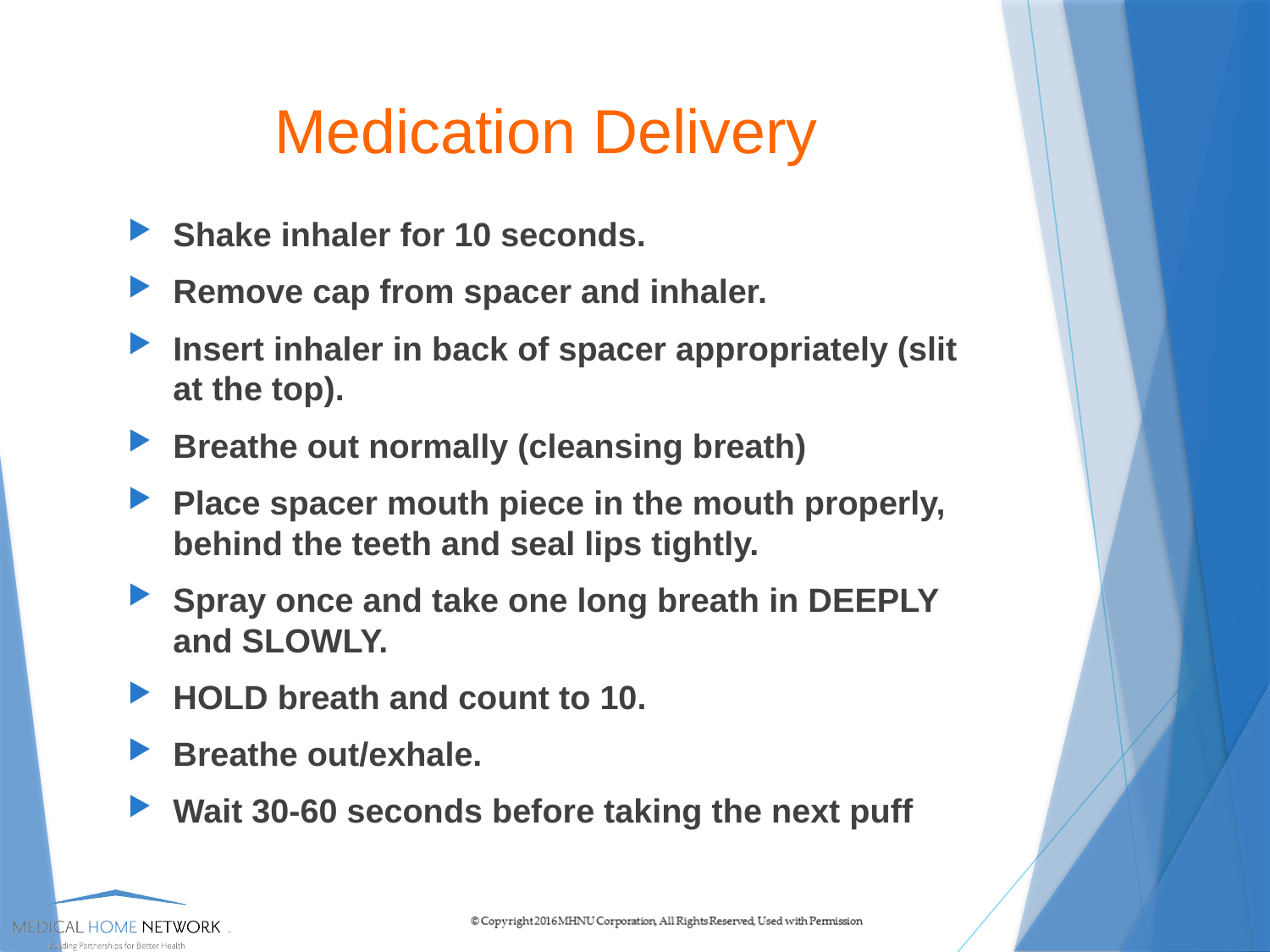

# Medication Delivery
Shake inhaler for 10 seconds.
Remove cap from spacer and inhaler.
Insert inhaler in back of spacer appropriately (slit at the top).
Breathe out normally (cleansing breath)
Place spacer mouth piece in the mouth properly, behind the teeth and seal lips tightly.
Spray once and take one long breath in DEEPLY and SLOWLY.
HOLD breath and count to 10.
Breathe out/exhale.
Wait 30-60 seconds before taking the next puff